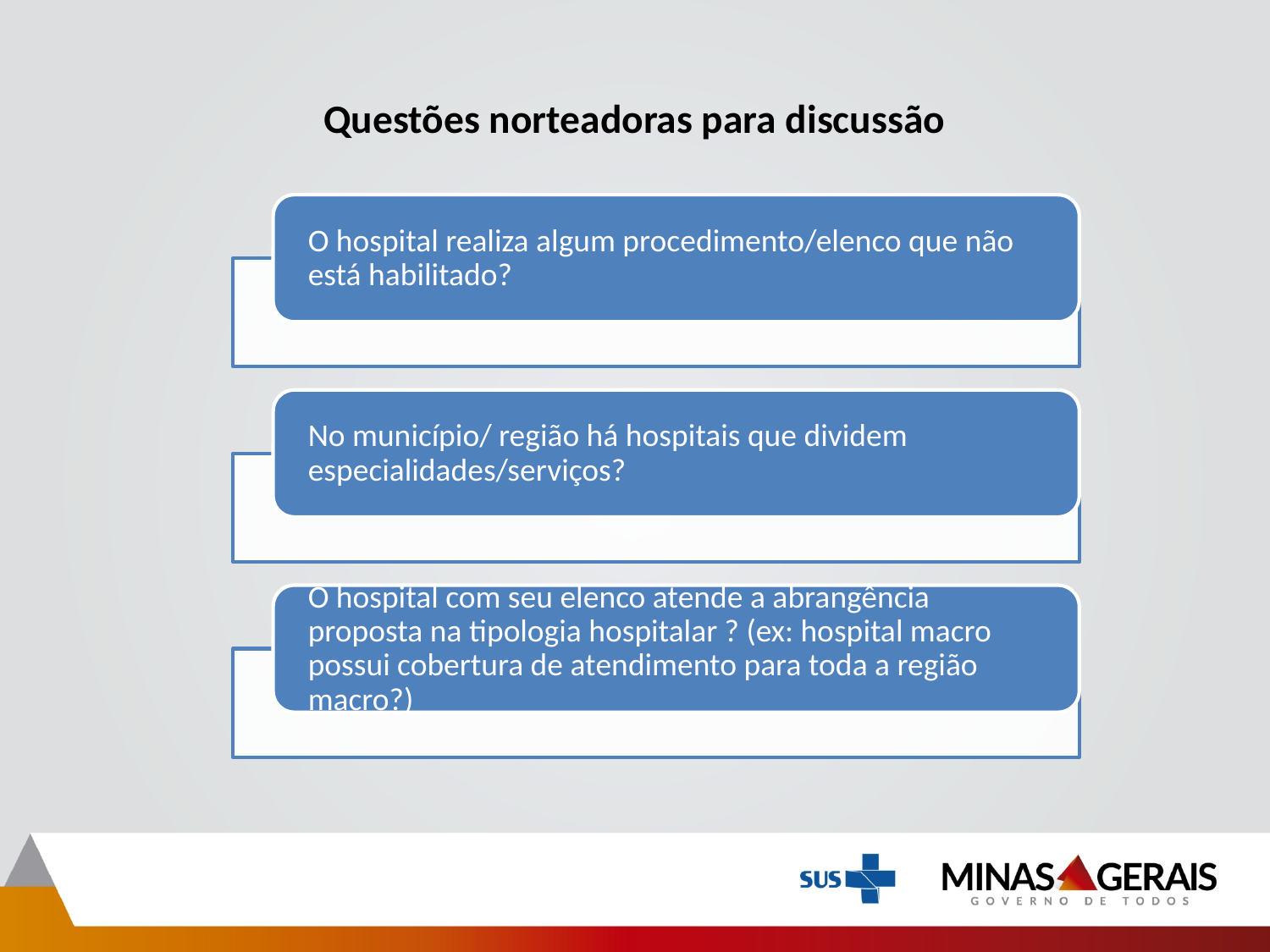

# Questões norteadoras para discussão

O hospital realiza algum procedimento/elenco que não está habilitado?
No município/ região há hospitais que dividem especialidades/serviços?
O hospital com seu elenco atende a abrangência proposta na tipologia hospitalar ? (ex: hospital macro possui cobertura de atendimento para toda a região macro?)